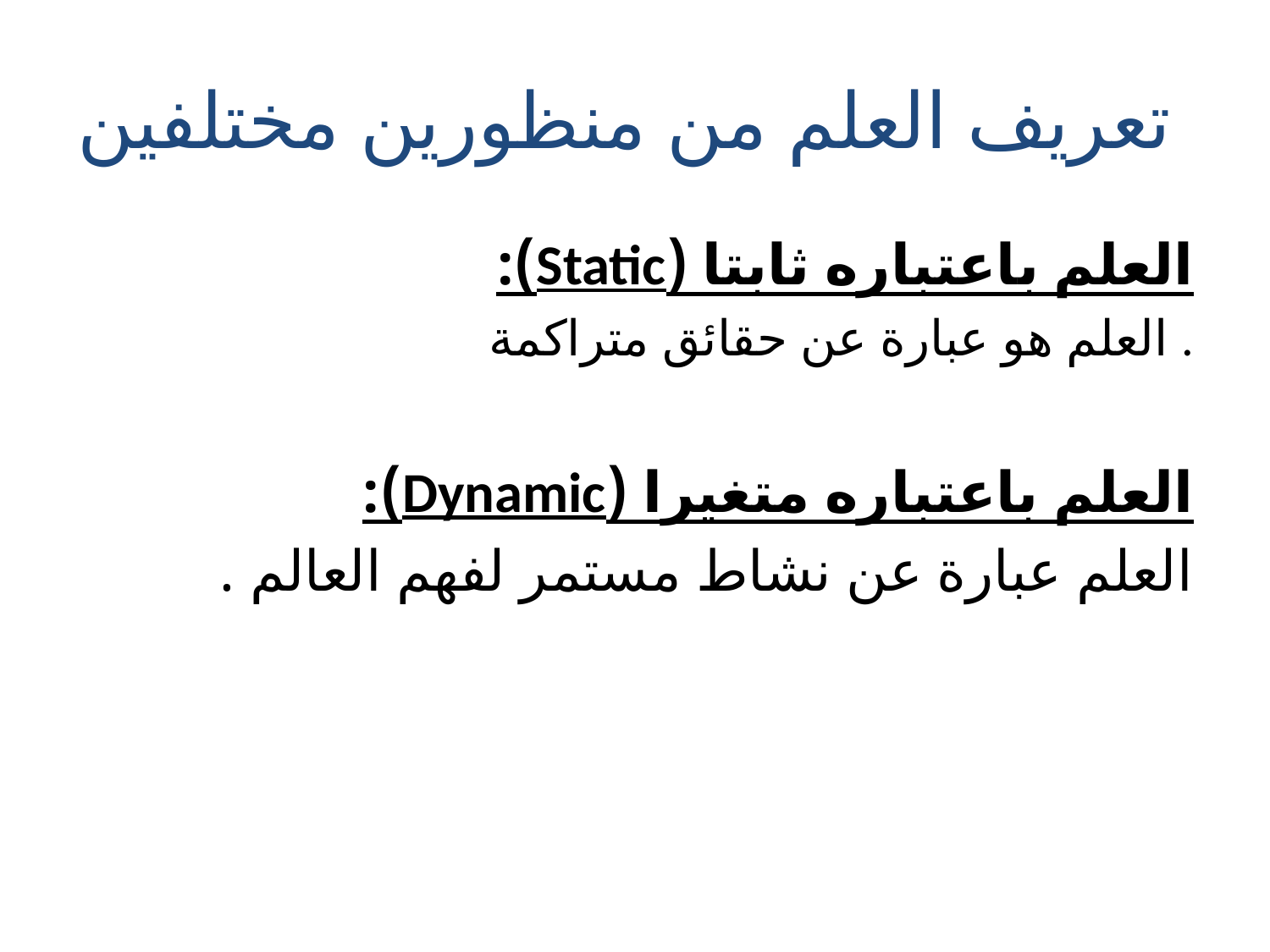

# تعريف العلم من منظورين مختلفين
العلم باعتباره ثابتا (Static):
العلم هو عبارة عن حقائق متراكمة .

العلم باعتباره متغيرا (Dynamic):
	العلم عبارة عن نشاط مستمر لفهم العالم .